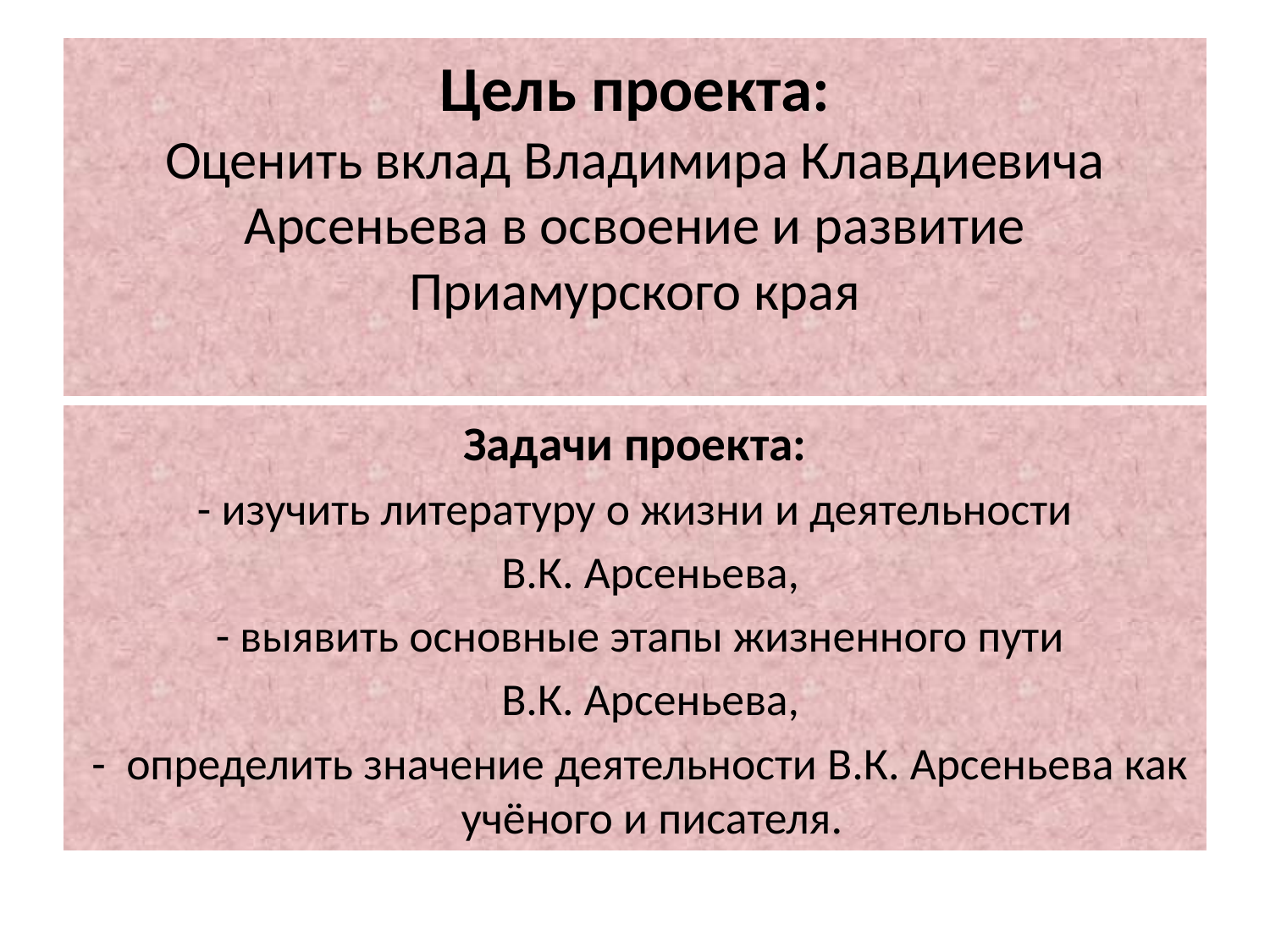

# Цель проекта: Оценить вклад Владимира Клавдиевича Арсеньева в освоение и развитие Приамурского края
Задачи проекта:
- изучить литературу о жизни и деятельности
   В.К. Арсеньева,
 - выявить основные этапы жизненного пути
   В.К. Арсеньева,
 -  определить значение деятельности В.К. Арсеньева как учёного и писателя.